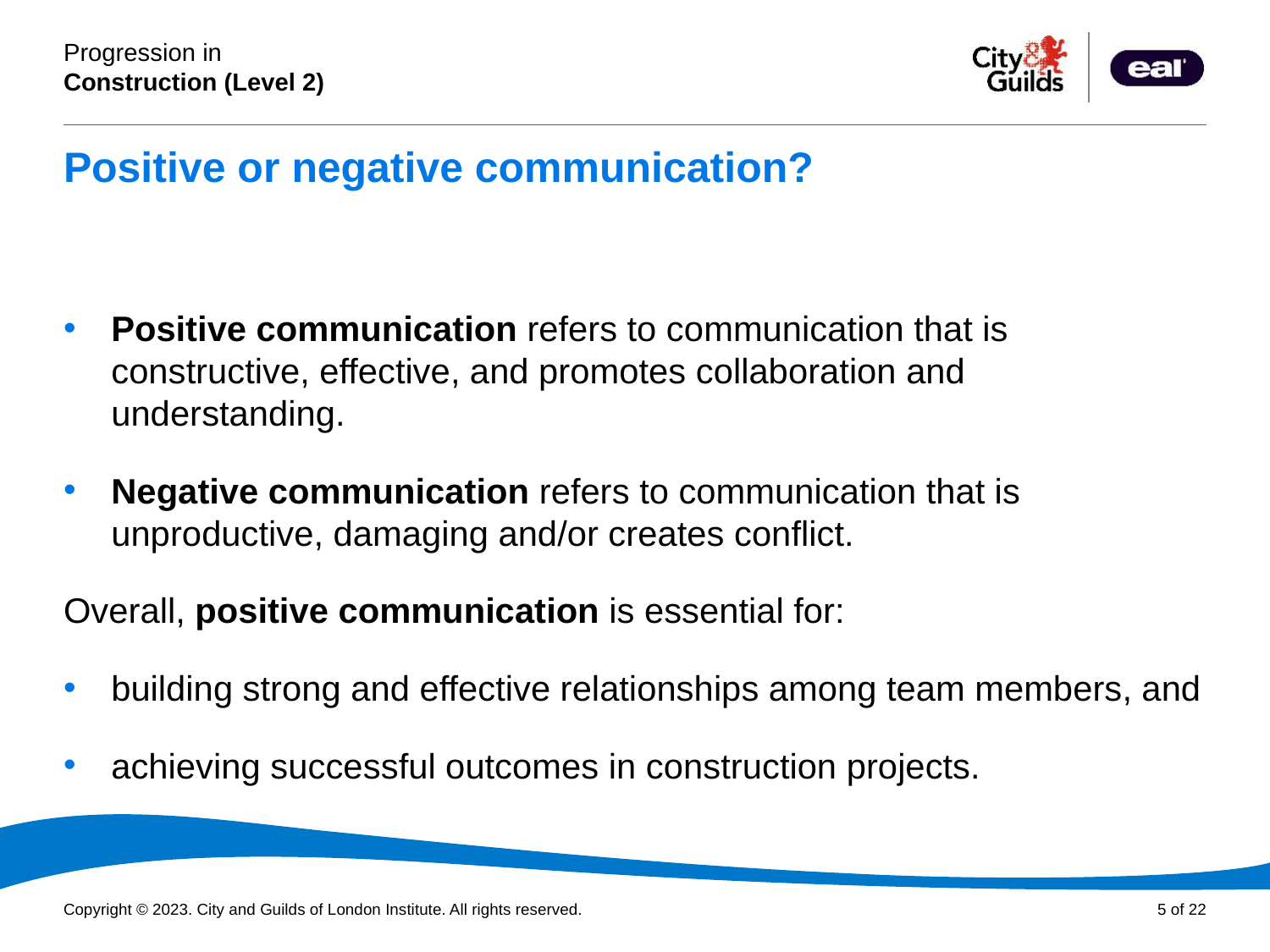

# Positive or negative communication?
Positive communication refers to communication that is constructive, effective, and promotes collaboration and understanding.
Negative communication refers to communication that is unproductive, damaging and/or creates conflict.
Overall, positive communication is essential for:
building strong and effective relationships among team members, and
achieving successful outcomes in construction projects.